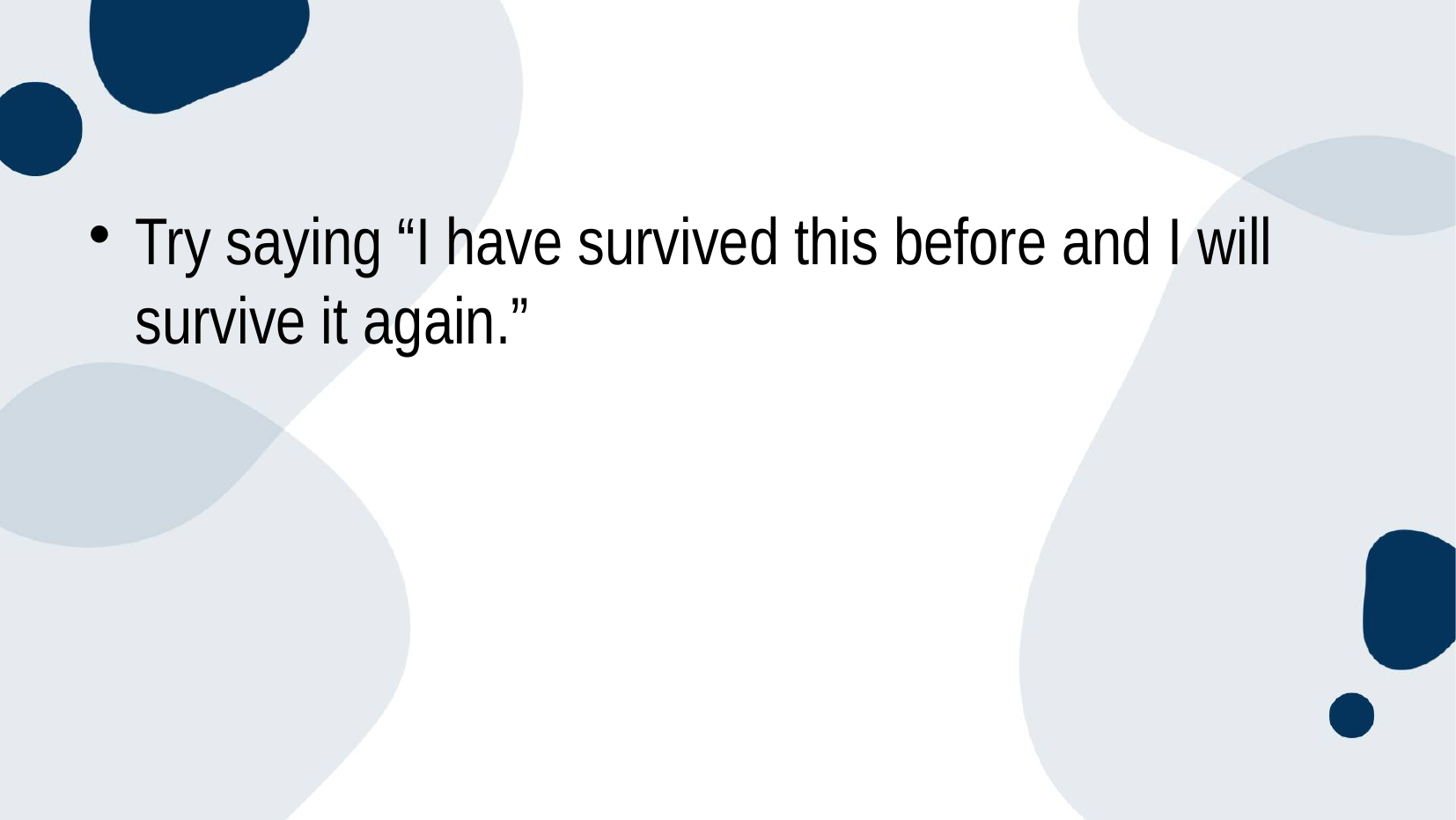

Try saying “I have survived this before and I will survive it again.”